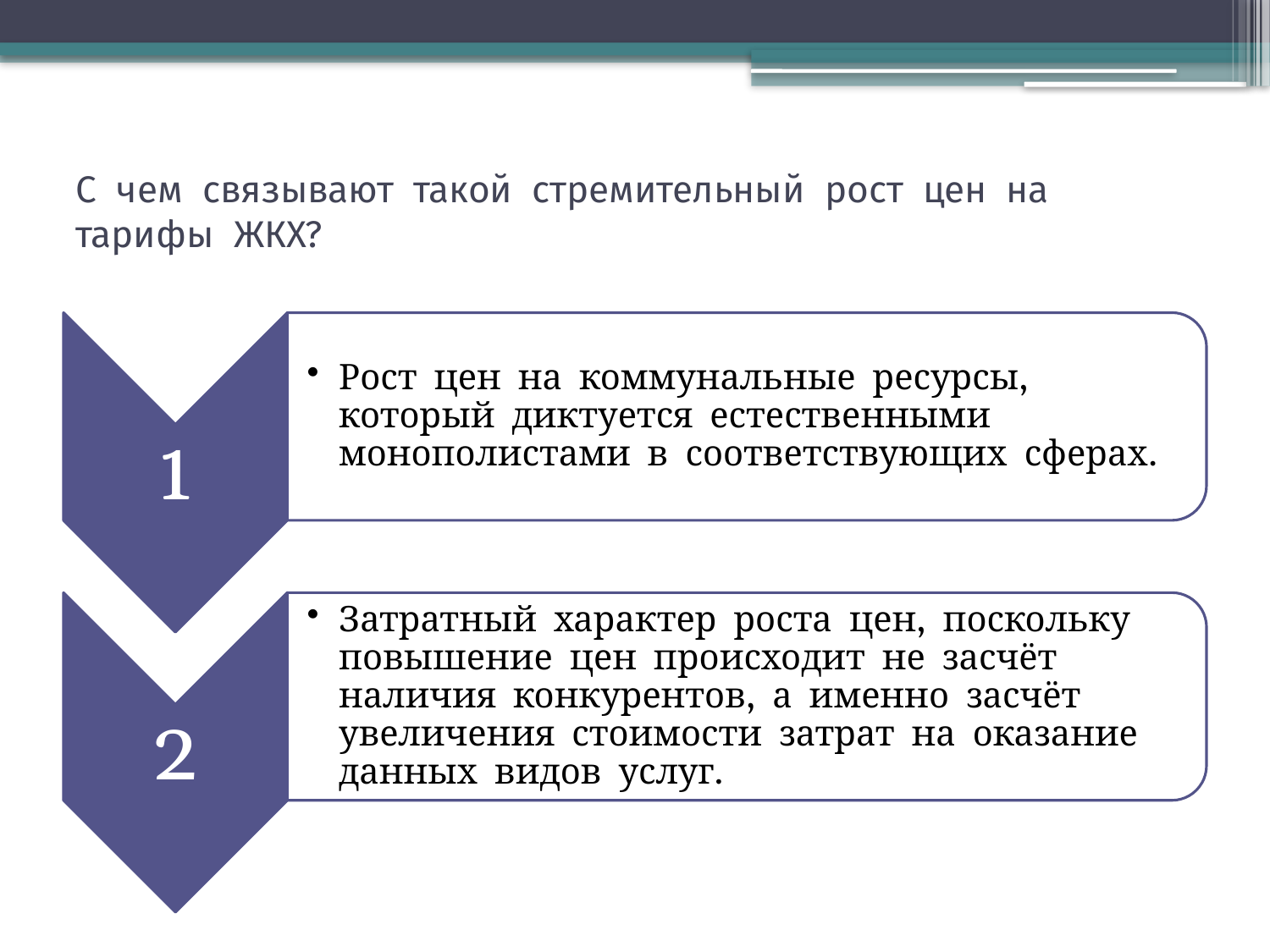

# С  чем  связывают  такой  стремительный  рост  цен  на  тарифы  ЖКХ?
1
Рост  цен  на  коммунальные  ресурсы,  который  диктуется  естественными  монополистами  в  соответствующих  сферах.
2
Затратный  характер  роста  цен,  поскольку  повышение  цен  происходит  не  засчёт  наличия  конкурентов,  а  именно  засчёт  увеличения  стоимости  затрат  на  оказание  данных  видов  услуг.